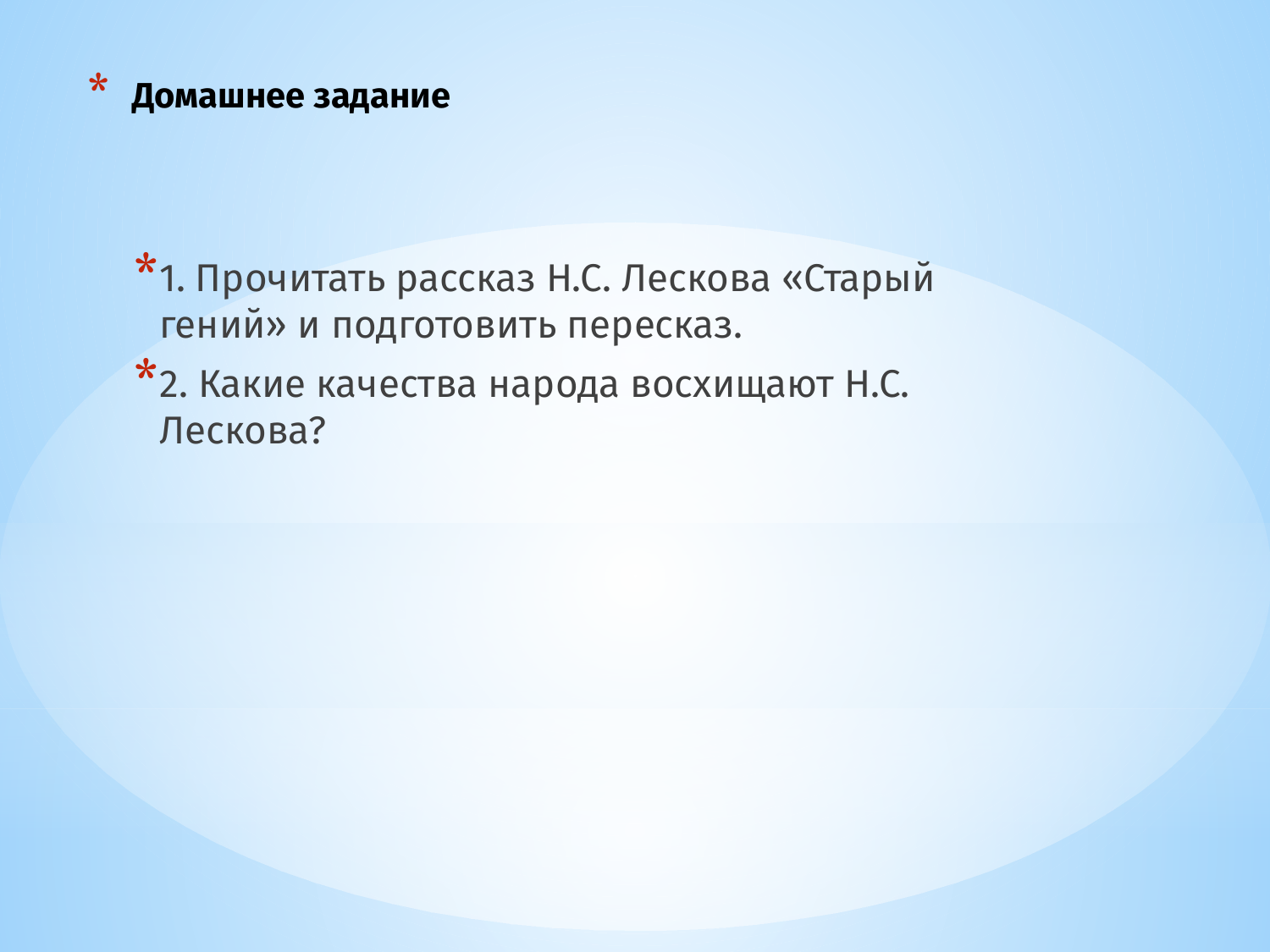

# Домашнее задание
1. Прочитать рассказ Н.С. Лескова «Старый гений» и подготовить пересказ.
2. Какие качества народа восхищают Н.С. Лескова?